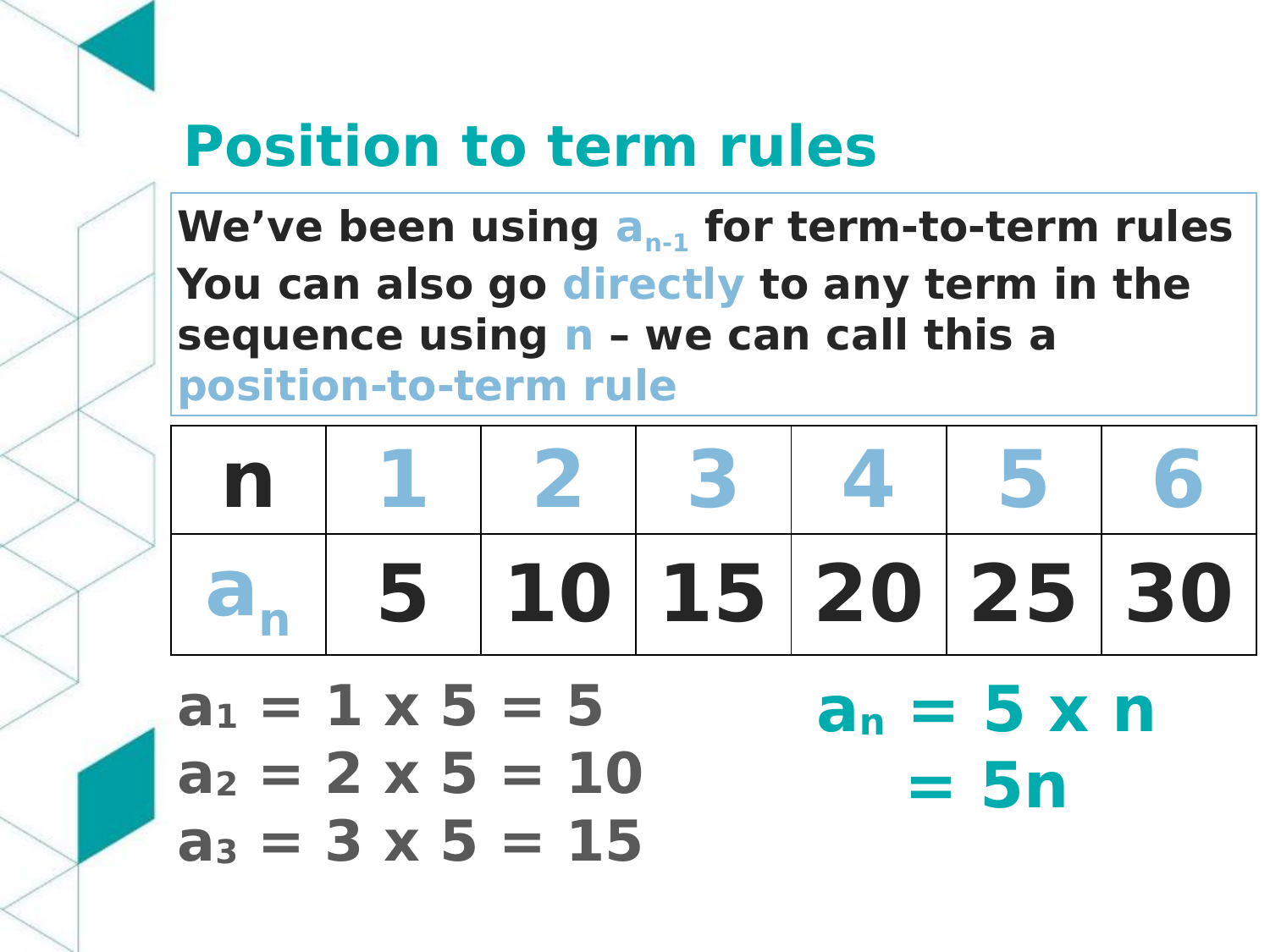

Position to term rules
We’ve been using an-1 for term-to-term rules
You can also go directly to any term in the sequence using n – we can call this a position-to-term rule
| n | 1 | 2 | 3 | 4 | 5 | 6 |
| --- | --- | --- | --- | --- | --- | --- |
| an | 5 | 10 | 15 | 20 | 25 | 30 |
an = 5 x n
= 5n
a1 = 1 x 5 = 5
a2 = 2 x 5 = 10
a3 = 3 x 5 = 15